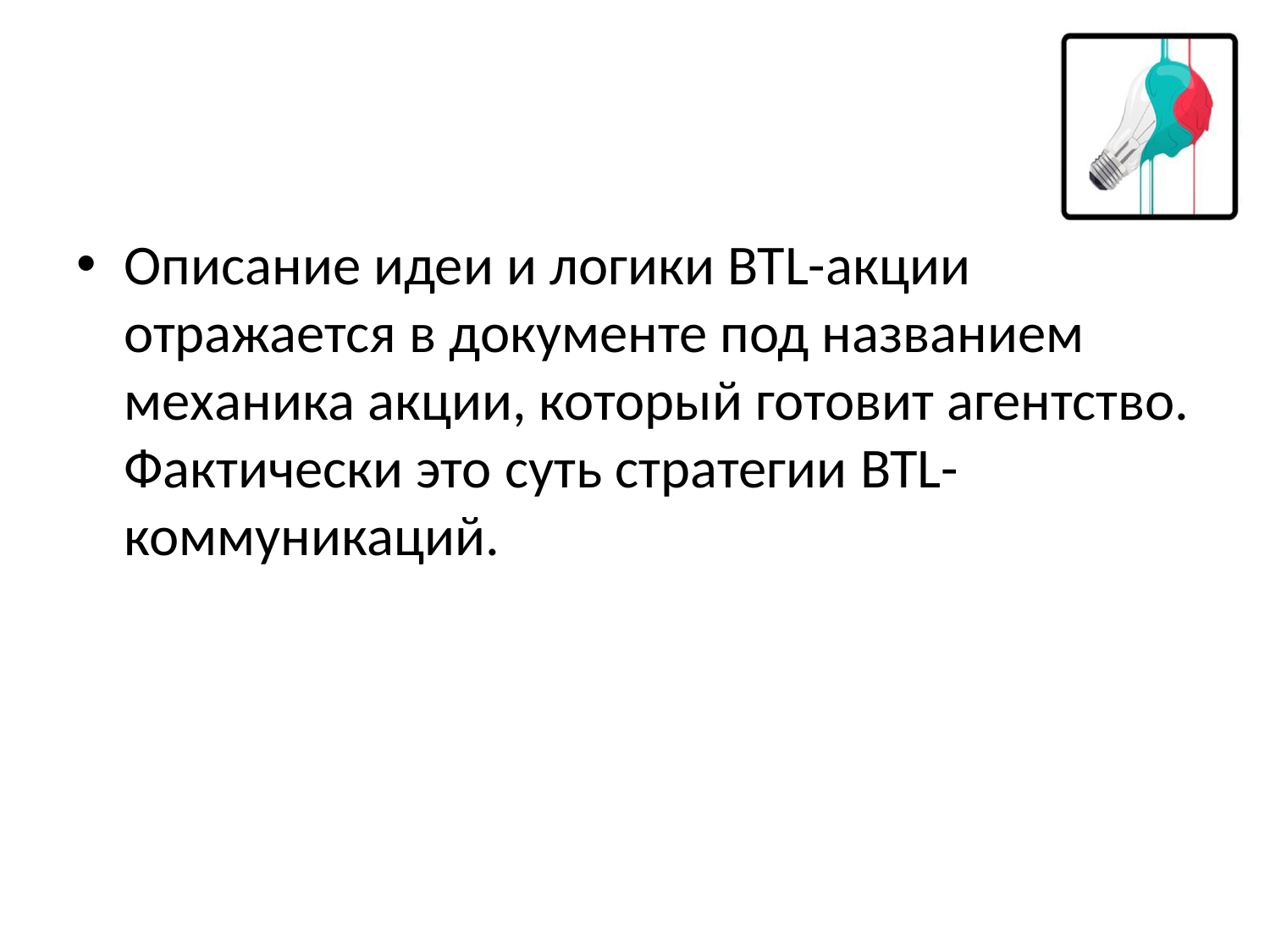

Описание идеи и логики BTL-акции отражается в документе под названием механика акции, который готовит агентство. Фактически это суть стратегии BTL-коммуникаций.